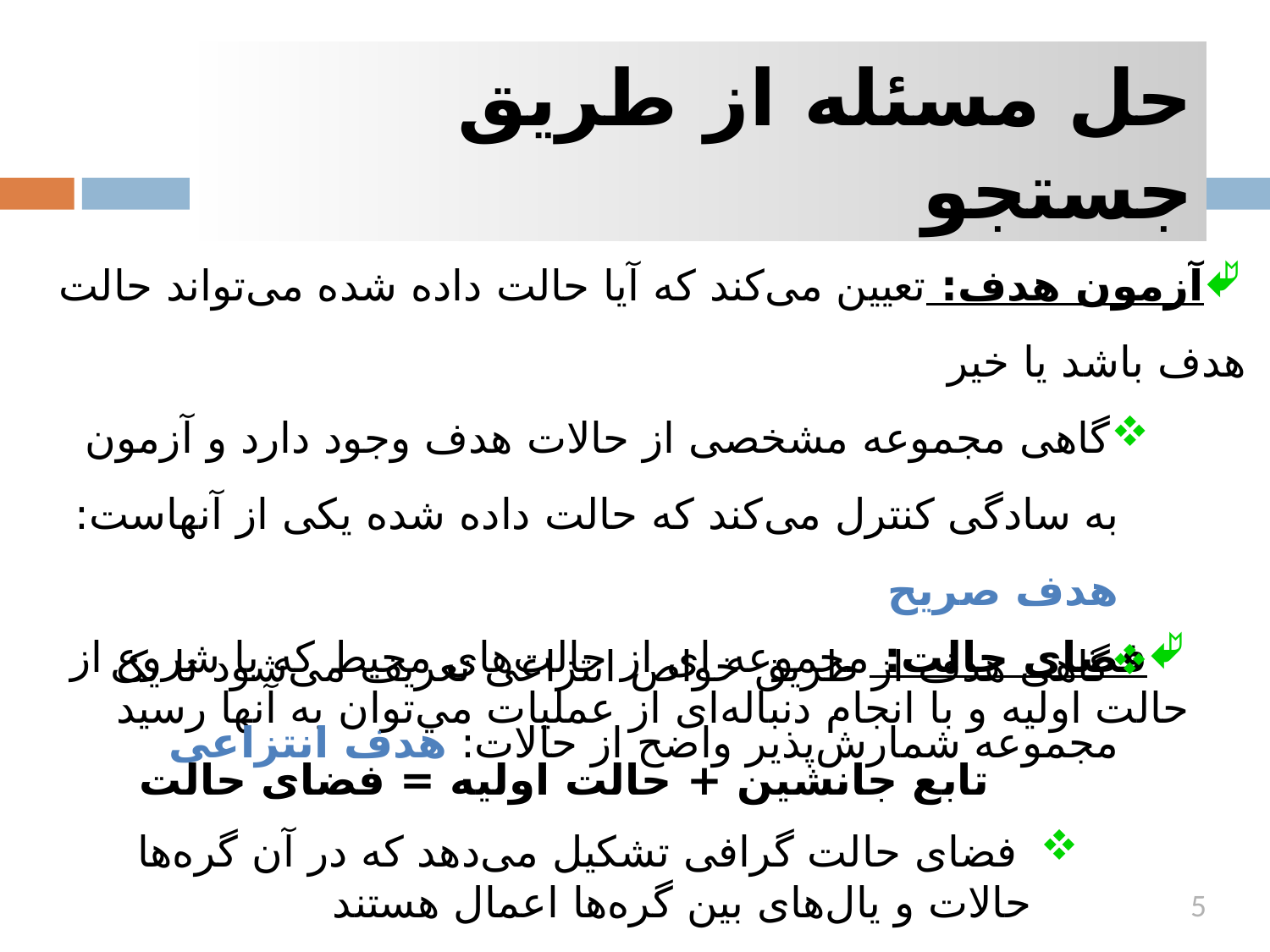

حل مسئله از طريق جستجو
آزمون هدف: تعيين می‌کند که آيا حالت داده شده می‌تواند حالت هدف باشد يا خير
گاهی مجموعه مشخصی از حالات هدف وجود دارد و آزمون به سادگی کنترل می‌کند که حالت داده شده یکی از آنهاست: هدف صريح
گاهی هدف از طریق خواص انتزاعی تعریف می‌شود تا یک مجموعه شمارش‌پذیر واضح از حالات: هدف انتزاعی
فضای حالت: مجموعه ای از حالت‌های محیط که با شروع از حالت اوليه و با انجام دنباله‌ای از عملیات مي‌توان به آنها رسيد
تابع جانشين + حالت اوليه = فضای حالت
 فضای حالت گرافی تشکیل می‌دهد که در آن گره‌ها حالات و یال‌های بین گره‌ها اعمال هستند

5